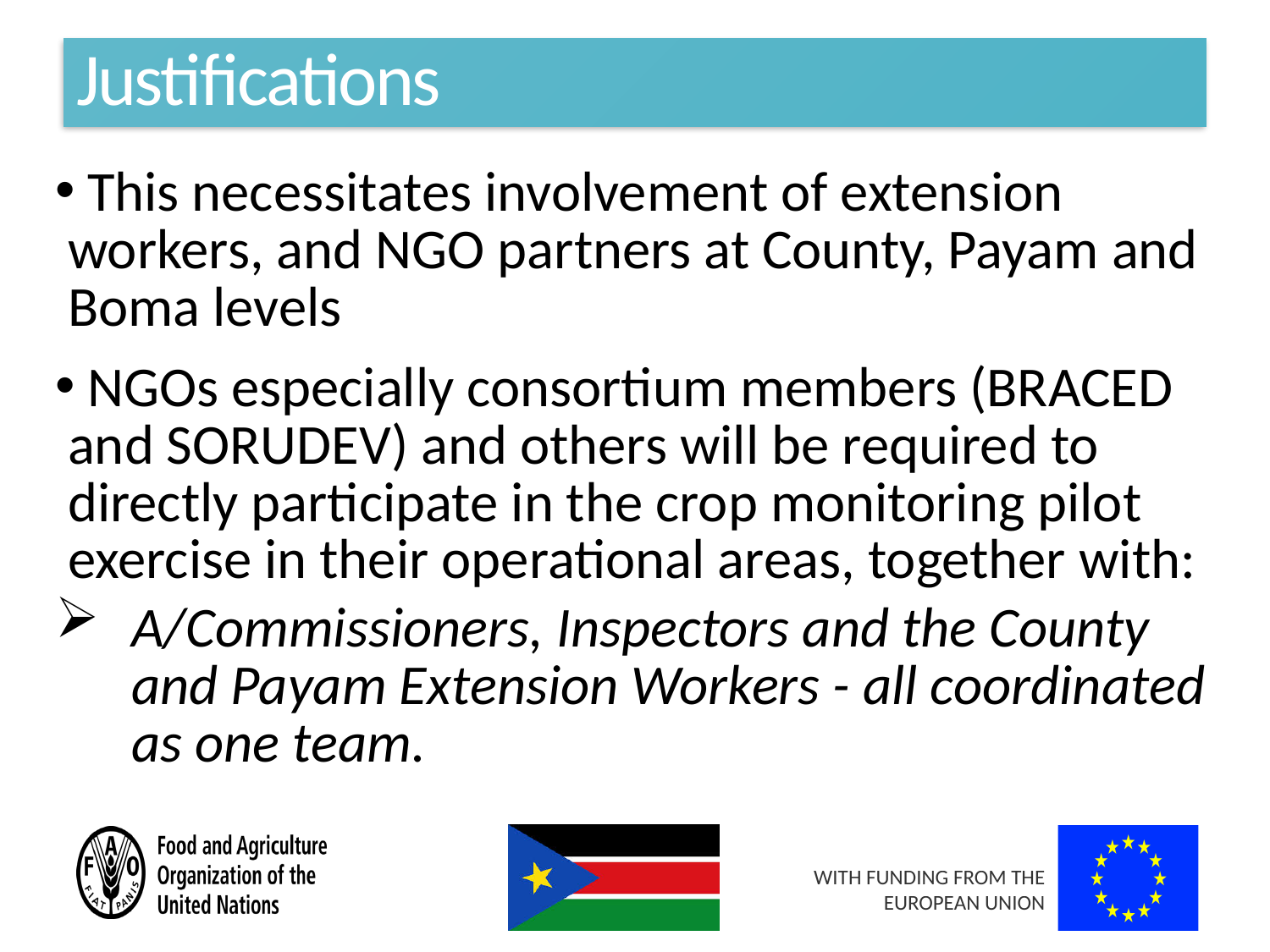

# Justifications
 This necessitates involvement of extension workers, and NGO partners at County, Payam and Boma levels
 NGOs especially consortium members (BRACED and SORUDEV) and others will be required to directly participate in the crop monitoring pilot exercise in their operational areas, together with:
A/Commissioners, Inspectors and the County and Payam Extension Workers - all coordinated as one team.